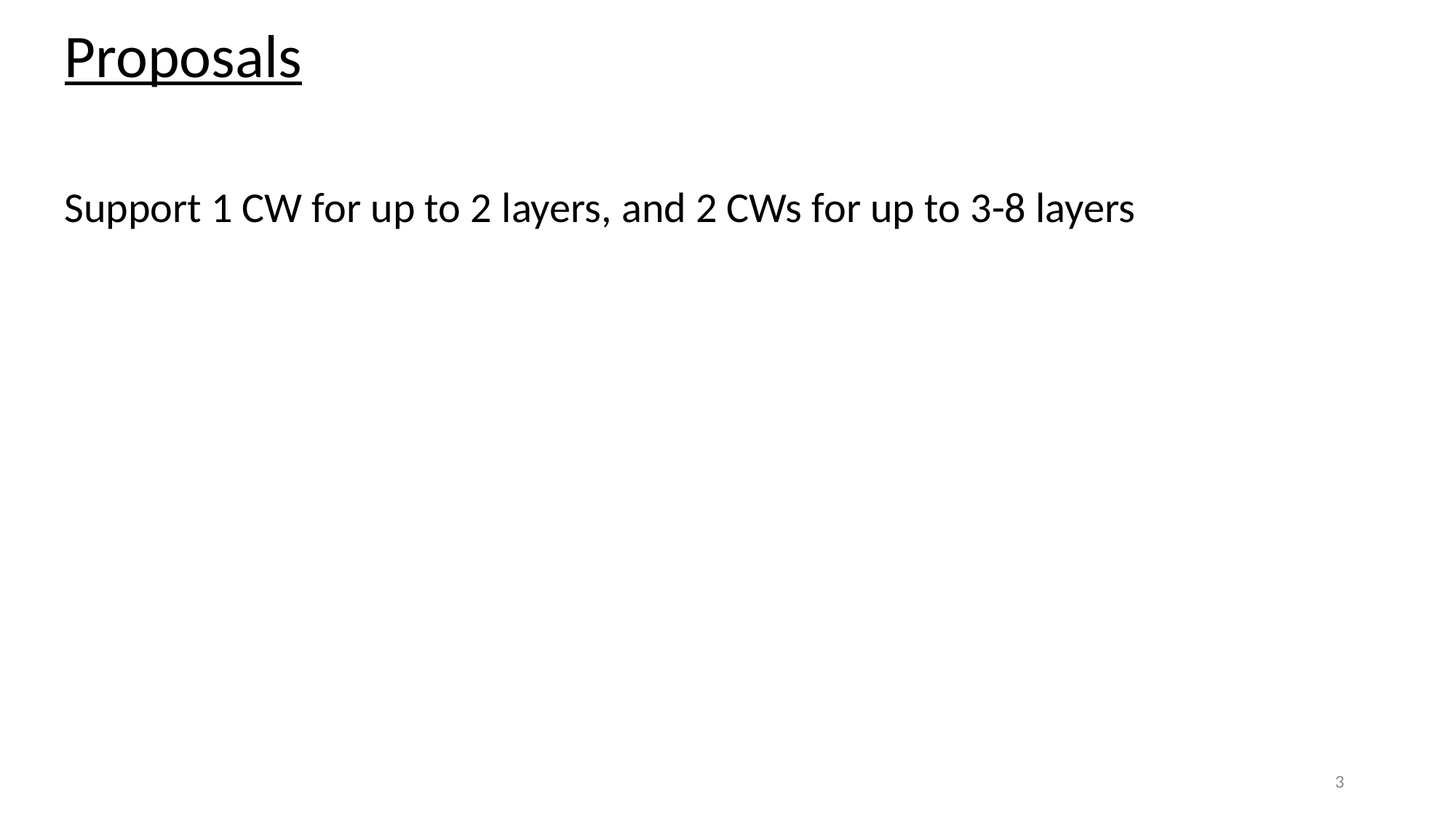

# Proposals

Support 1 CW for up to 2 layers, and 2 CWs for up to 3-8 layers
3